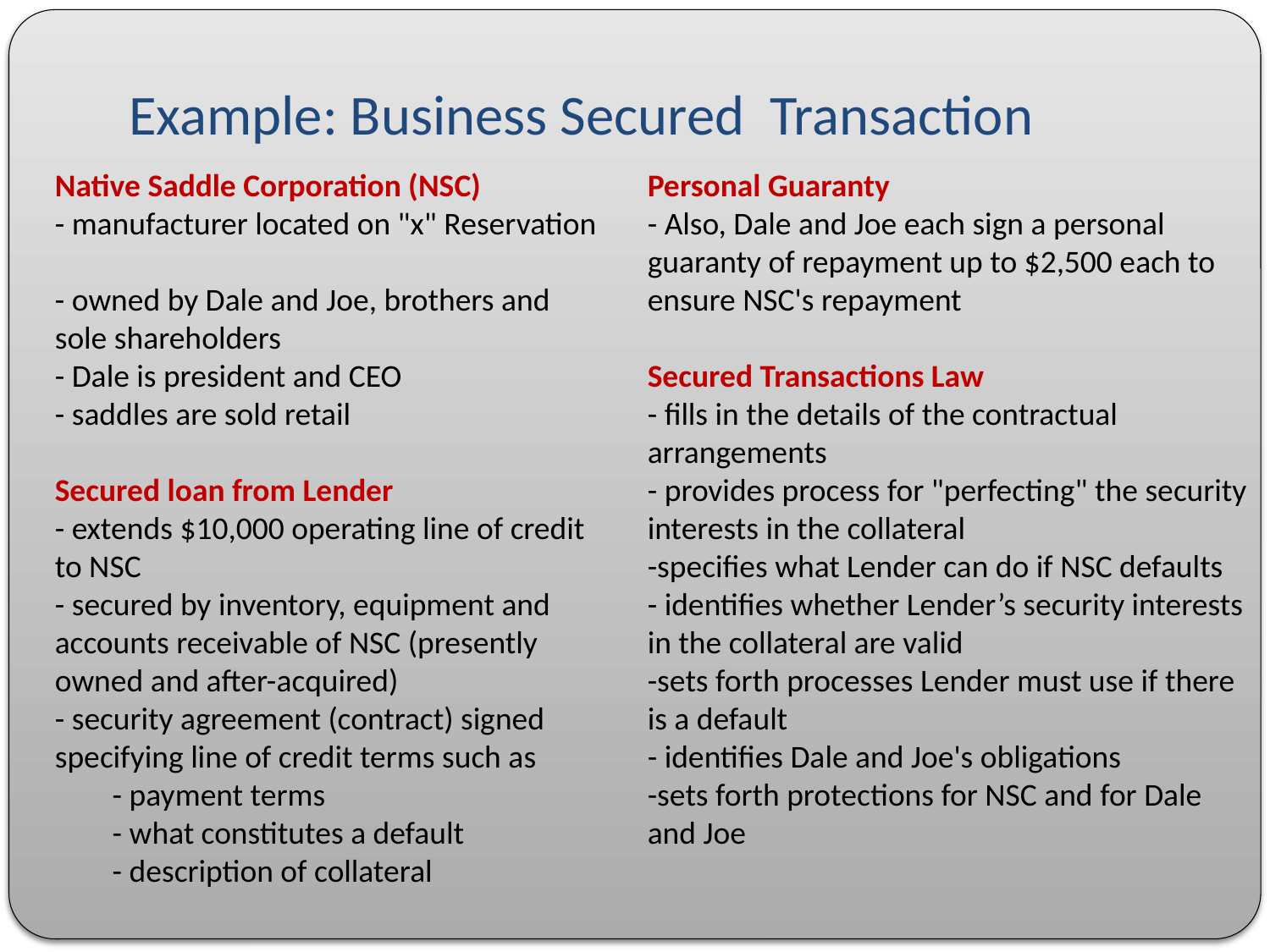

# Example: Business Secured  Transaction
Native Saddle Corporation (NSC)
- manufacturer located on "x" Reservation
- owned by Dale and Joe, brothers and sole shareholders
- Dale is president and CEO
- saddles are sold retail

Secured loan from Lender
- extends $10,000 operating line of credit to NSC
- secured by inventory, equipment and accounts receivable of NSC (presently owned and after-acquired)
- security agreement (contract) signed specifying line of credit terms such as
        - payment terms
        - what constitutes a default
        - description of collateral

Personal Guaranty
- Also, Dale and Joe each sign a personal guaranty of repayment up to $2,500 each to ensure NSC's repayment

Secured Transactions Law
- fills in the details of the contractual arrangements
- provides process for "perfecting" the security interests in the collateral
-specifies what Lender can do if NSC defaults
- identifies whether Lender’s security interests in the collateral are valid
-sets forth processes Lender must use if there is a default
- identifies Dale and Joe's obligations
-sets forth protections for NSC and for Dale and Joe